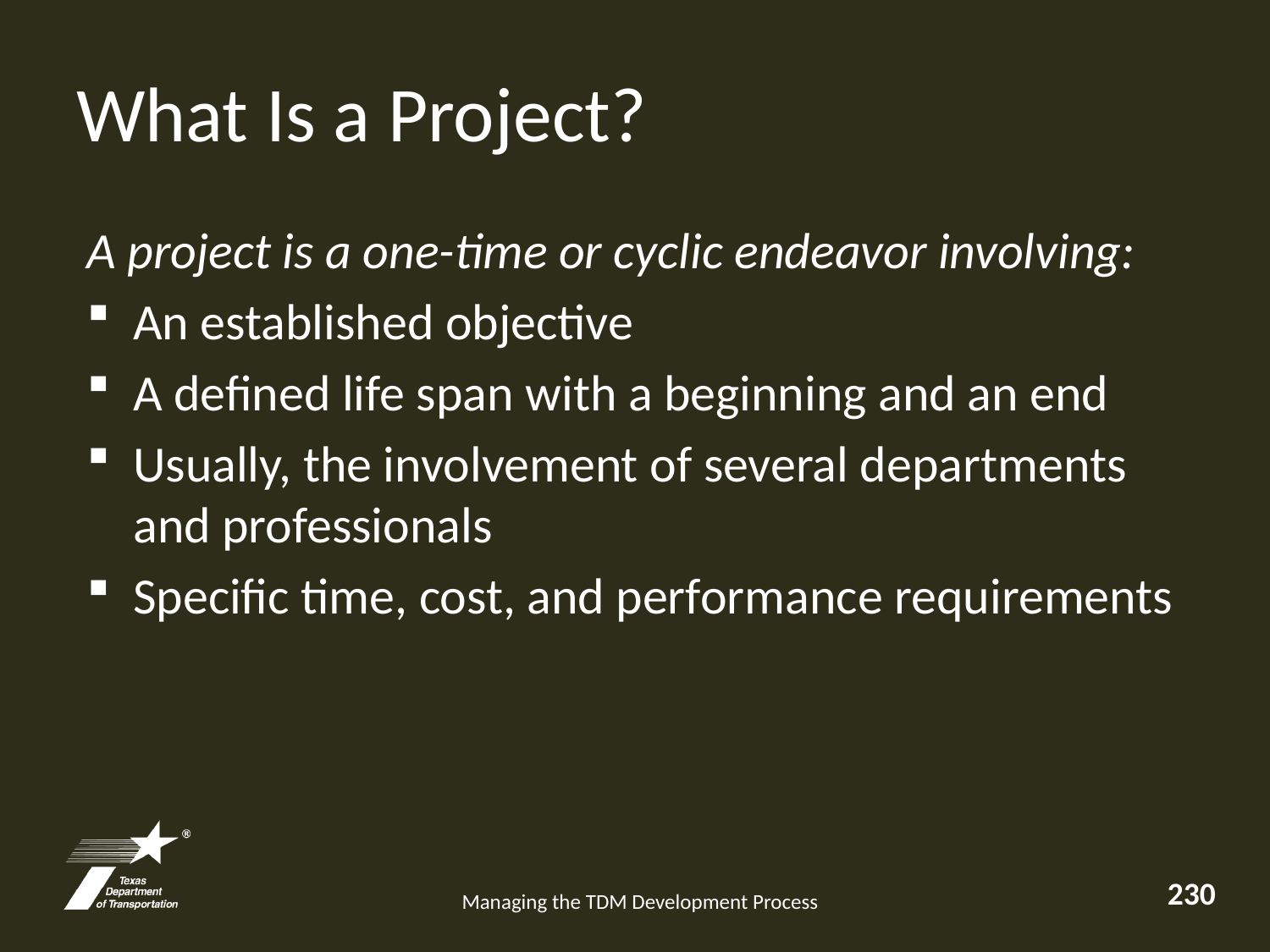

# What Is a Project?
A project is a one-time or cyclic endeavor involving:
An established objective
A defined life span with a beginning and an end
Usually, the involvement of several departments and professionals
Specific time, cost, and performance requirements